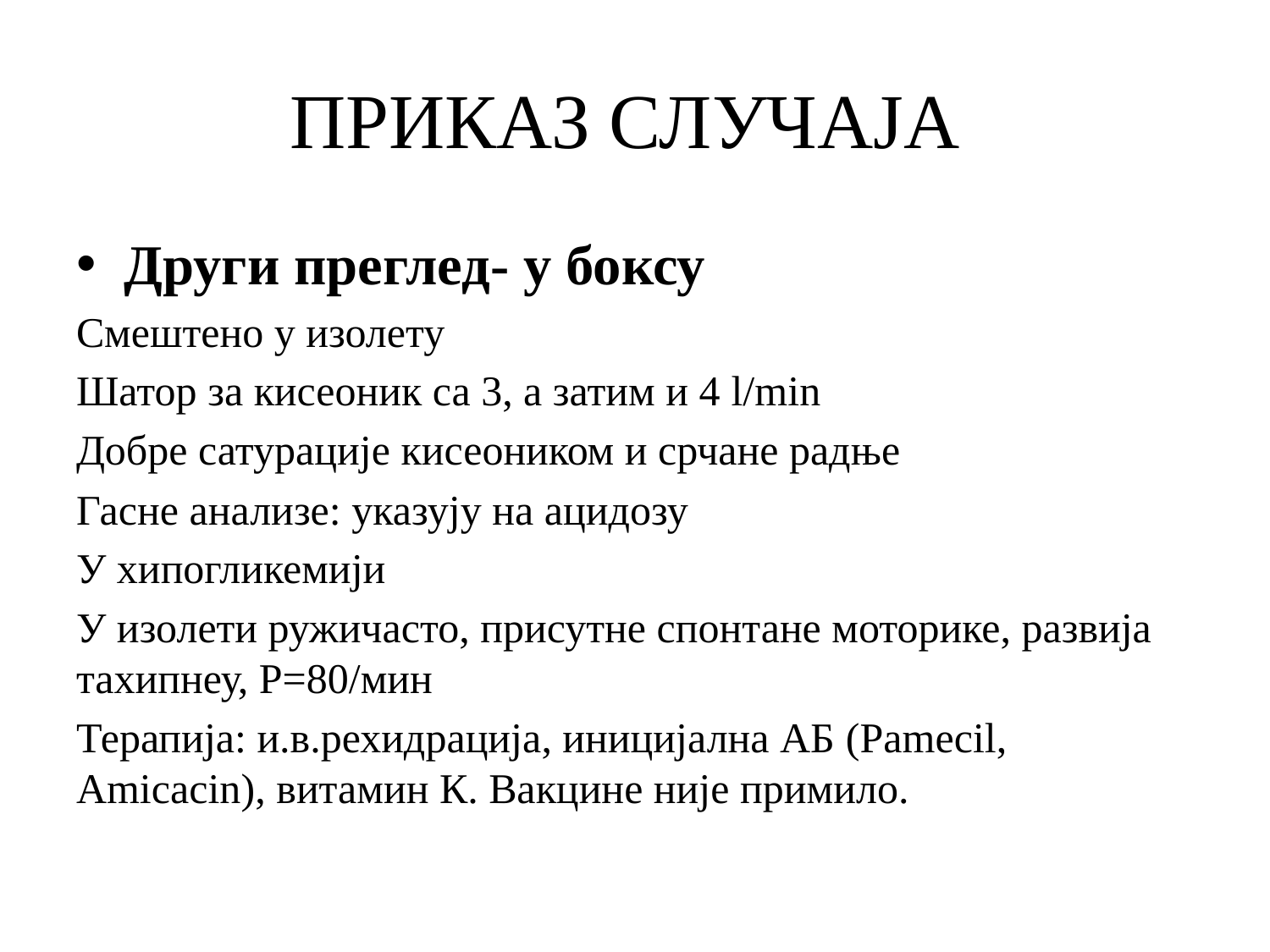

# ПРИКАЗ СЛУЧАЈА
Други преглед- у боксу
Смештено у изолету
Шатор за кисеоник са 3, а затим и 4 l/min
Добре сатурације кисеоником и срчане радње
Гасне анализе: указују на ацидозу
У хипогликемији
У изолети ружичасто, присутне спонтане моторике, развија тахипнеу, Р=80/мин
Терапија: и.в.рехидрација, иницијална АБ (Pamecil, Amicacin), витамин К. Вакцине није примило.